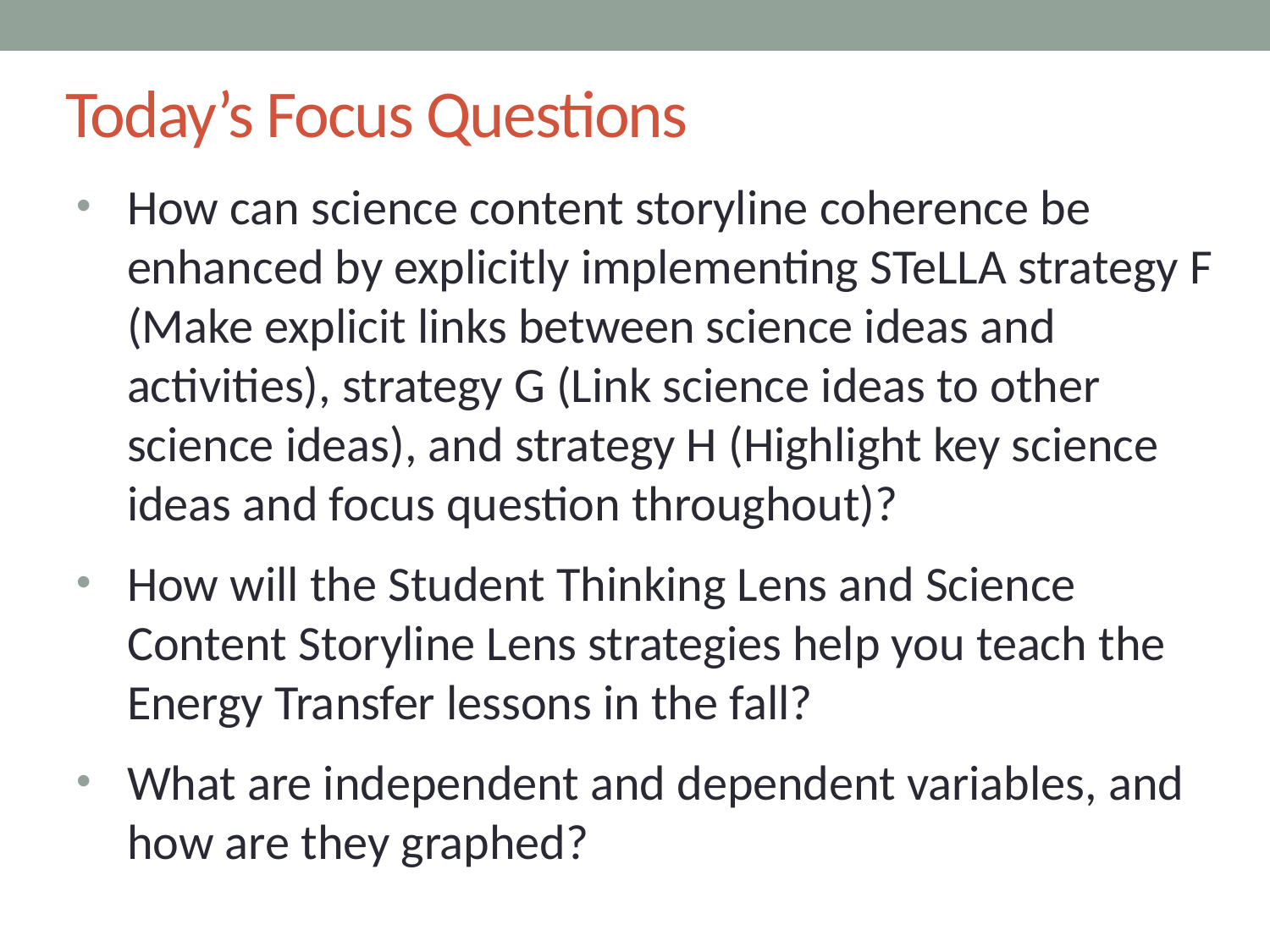

# Today’s Focus Questions
How can science content storyline coherence be enhanced by explicitly implementing STeLLA strategy F (Make explicit links between science ideas and activities), strategy G (Link science ideas to other science ideas), and strategy H (Highlight key science ideas and focus question throughout)?
How will the Student Thinking Lens and Science Content Storyline Lens strategies help you teach the Energy Transfer lessons in the fall?
What are independent and dependent variables, and how are they graphed?